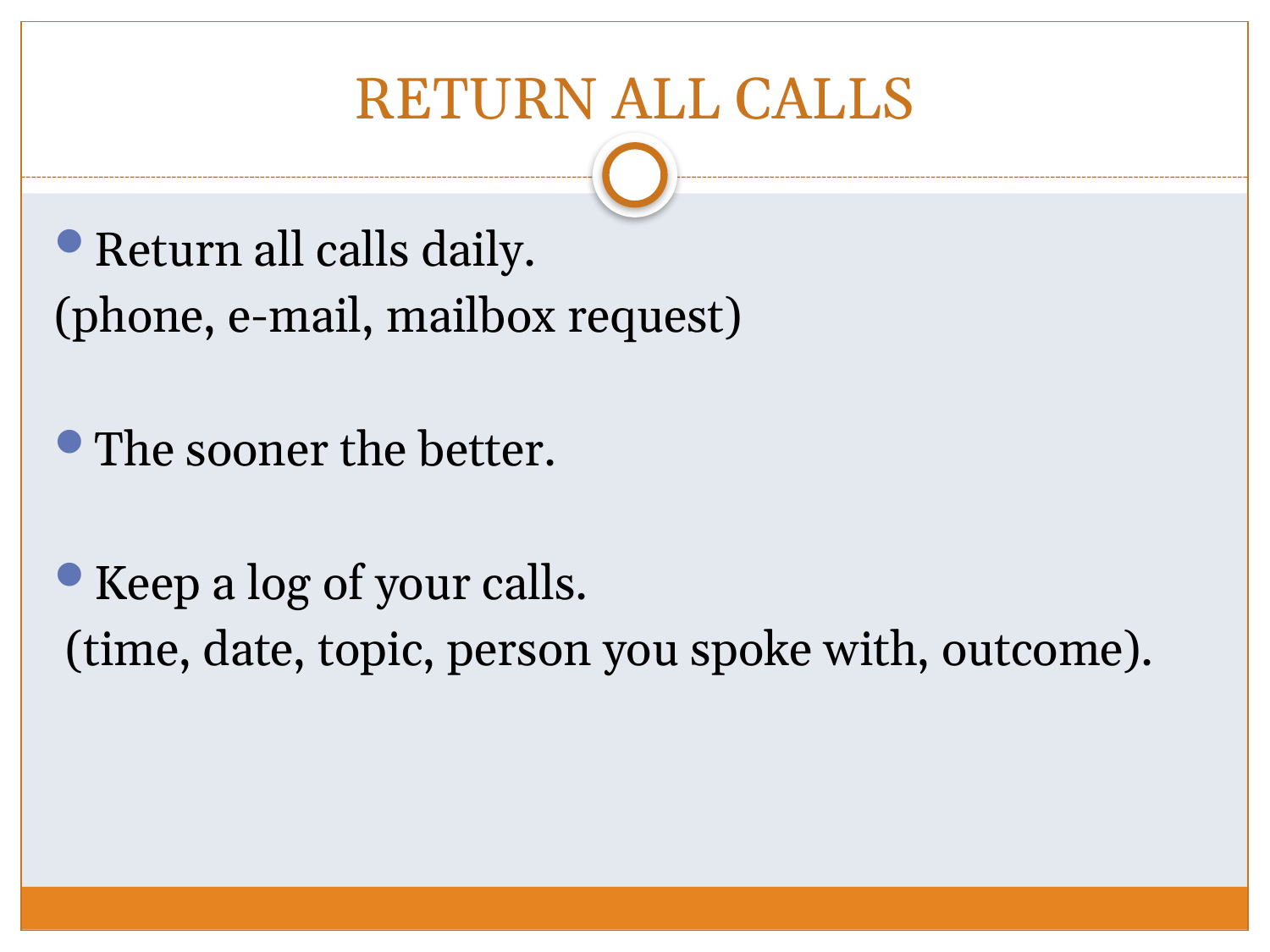

# RETURN ALL CALLS
Return all calls daily.
(phone, e-mail, mailbox request)

The sooner the better.

Keep a log of your calls.
 (time, date, topic, person you spoke with, outcome).